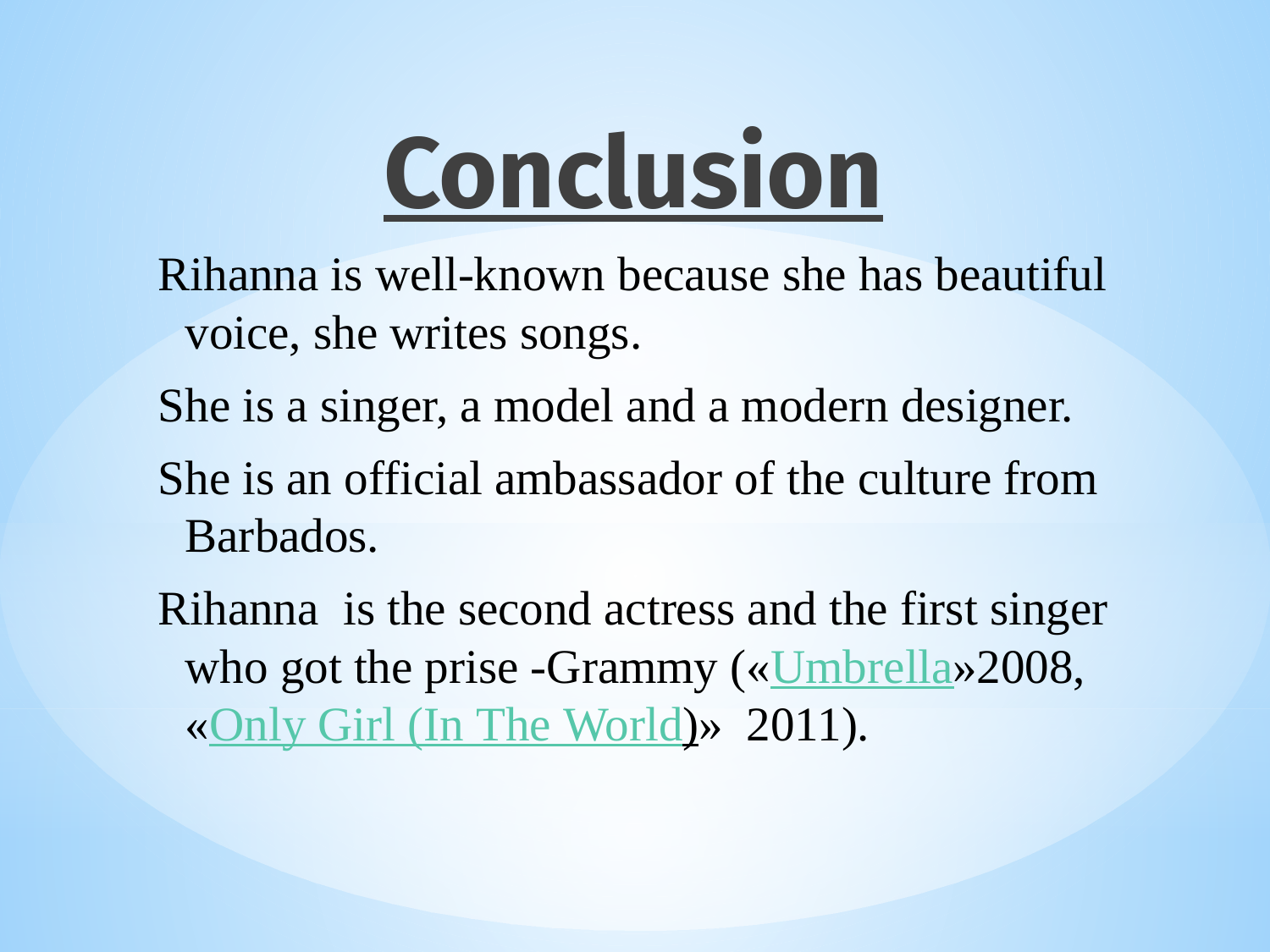

Conclusion
Rihanna is well-known because she has beautiful voice, she writes songs.
She is a singer, a model and a modern designer.
She is an official ambassador of the culture from Barbados.
Rihanna  is the second actress and the first singer who got the prise -Grammy («Umbrella»2008, «Only Girl (In The World)»  2011).